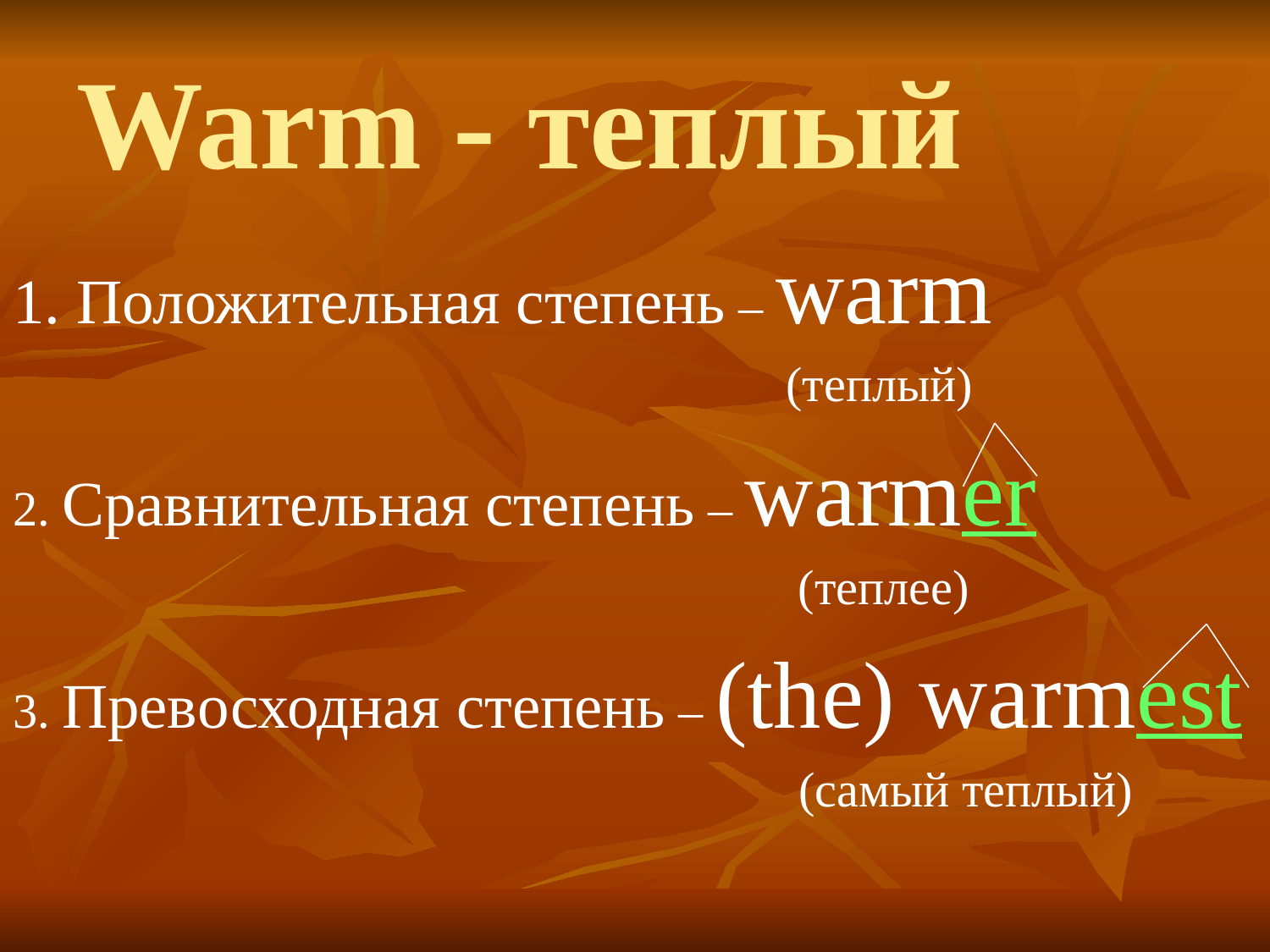

# Warm - теплый
1. Положительная степень – warm
                                                               (теплый)
2. Сравнительная степень – warmer
                                                                (теплее)
3. Превосходная степень – (the) warmest
                                                                (самый теплый)